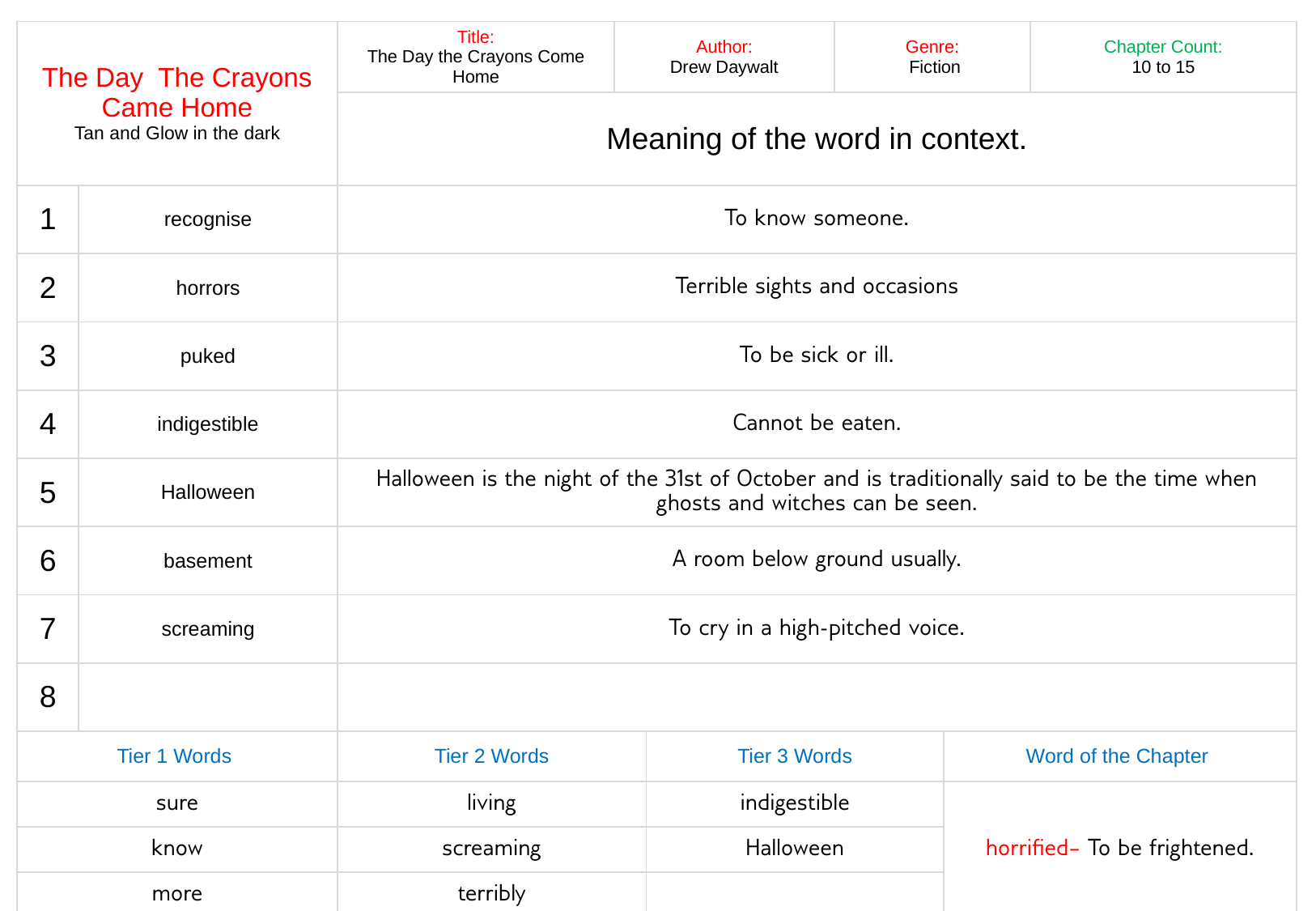

| The Day The Crayons Came Home Tan and Glow in the dark |  | Title: The Day the Crayons Come Home | Author: Drew Daywalt |  | Genre: Fiction | Chapter Word Count: 435 | Chapter Count: 10 to 15 |
| --- | --- | --- | --- | --- | --- | --- | --- |
|  |  | Meaning of the word in context. |  |  |  |  |  |
| 1 | recognise | To know someone. |  |  |  |  |  |
| 2 | horrors | Terrible sights and occasions |  |  |  |  |  |
| 3 | puked | To be sick or ill. |  |  |  |  |  |
| 4 | indigestible | Cannot be eaten. |  |  |  |  |  |
| 5 | Halloween | Halloween is the night of the 31st of October and is traditionally said to be the time when ghosts and witches can be seen. |  |  |  |  |  |
| 6 | basement | A room below ground usually. |  |  |  |  |  |
| 7 | screaming | To cry in a high-pitched voice. |  |  |  |  |  |
| 8 |  |  |  |  |  |  |  |
| Tier 1 Words |  | Tier 2 Words |  | Tier 3 Words |  | Word of the Chapter |  |
| sure |  | living |  | indigestible |  | horrified– To be frightened. |  |
| know |  | screaming |  | Halloween |  |  |  |
| more |  | terribly |  |  |  |  |  |